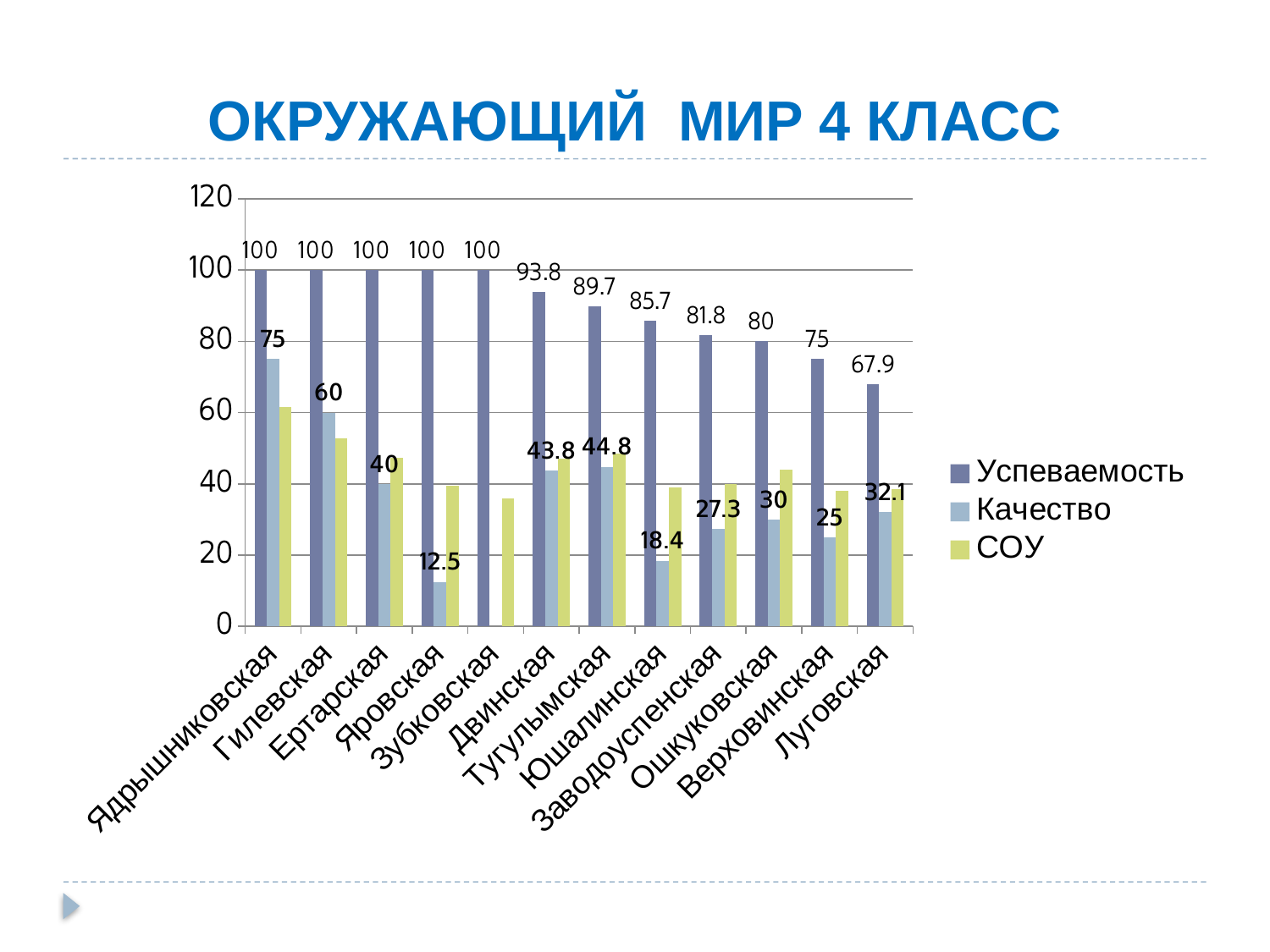

# ОКРУЖАЮЩИЙ  МИР 4 КЛАСС

### Chart

| Category | Успеваемость | Качество | СОУ |
|---|---|---|---|
| Ядрышниковская | 100.0 | 75.0 | 61.5 |
| Гилевская | 100.0 | 60.0 | 52.8 |
| Ертарская | 100.0 | 40.0 | 47.2 |
| Яровская | 100.0 | 12.5 | 39.5 |
| Зубковская | 100.0 | None | 36.0 |
| Двинская | 93.8 | 43.8 | 47.0 |
| Тугулымская | 89.7 | 44.8 | 48.6 |
| Юшалинская | 85.7 | 18.4 | 39.0 |
| Заводоуспенская | 81.8 | 27.3 | 40.0 |
| Ошкуковская | 80.0 | 30.0 | 44.0 |
| Верховинская | 75.0 | 25.0 | 38.0 |
| Луговская | 67.9 | 32.1 | 38.6 |